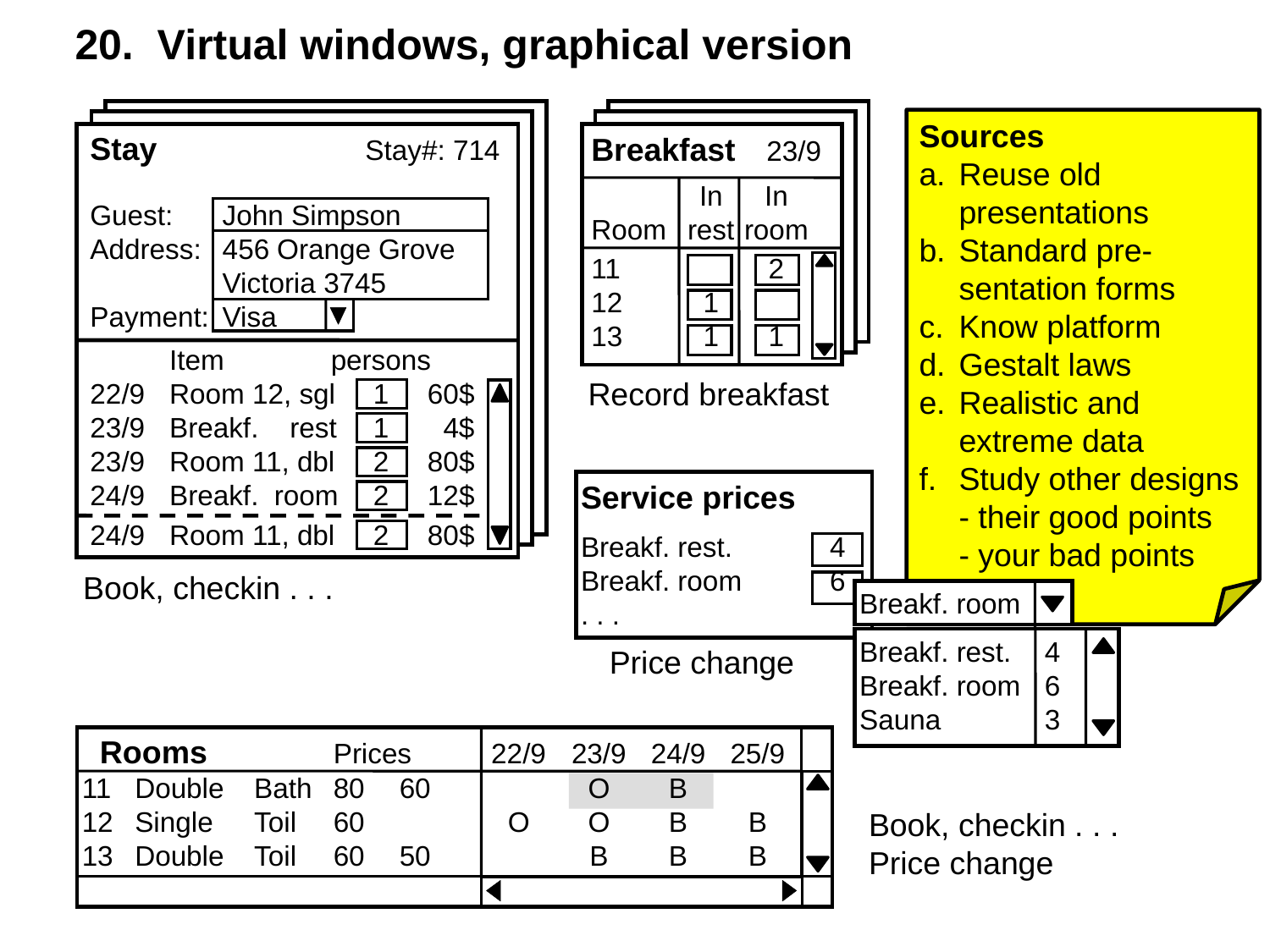

20.  Virtual windows, graphical version

Sources
a.	Reuse old presentations
b.	Standard pre-sentation forms
c.	Know platform
d.	Gestalt laws
e.	Realistic and extreme data
f.	Study other designs
	- their good points
	- your bad points

Stay		Stay#: 714

Guest:	John Simpson
Address:	456 Orange Grove
	Victoria 3745
Payment:	Visa

	Item	persons
22/9	Room 12, sgl	1	60$
23/9	Breakf.    rest	1	4$
23/9	Room 11, dbl	2	80$
24/9	Breakf.  room	2	12$
24/9	Room 11, dbl	2	80$

Breakfast	    23/9
	In	In
Room	rest	room
11		2
12	1
13	1	1

Record breakfast
Service prices
Breakf. rest.	4
Breakf. room	6
. . .

Book, checkin . . .
Breakf. room

Breakf. rest.	4
Breakf. room	6
Sauna	3

Price change

  Rooms		Prices	22/9	23/9	24/9	25/9
11	Double	Bath	80	60		O	B
12	Single	Toil	60		O	O	B	B
13	Double	Toil	60	50		B	B	B

Book, checkin . . .
Price change